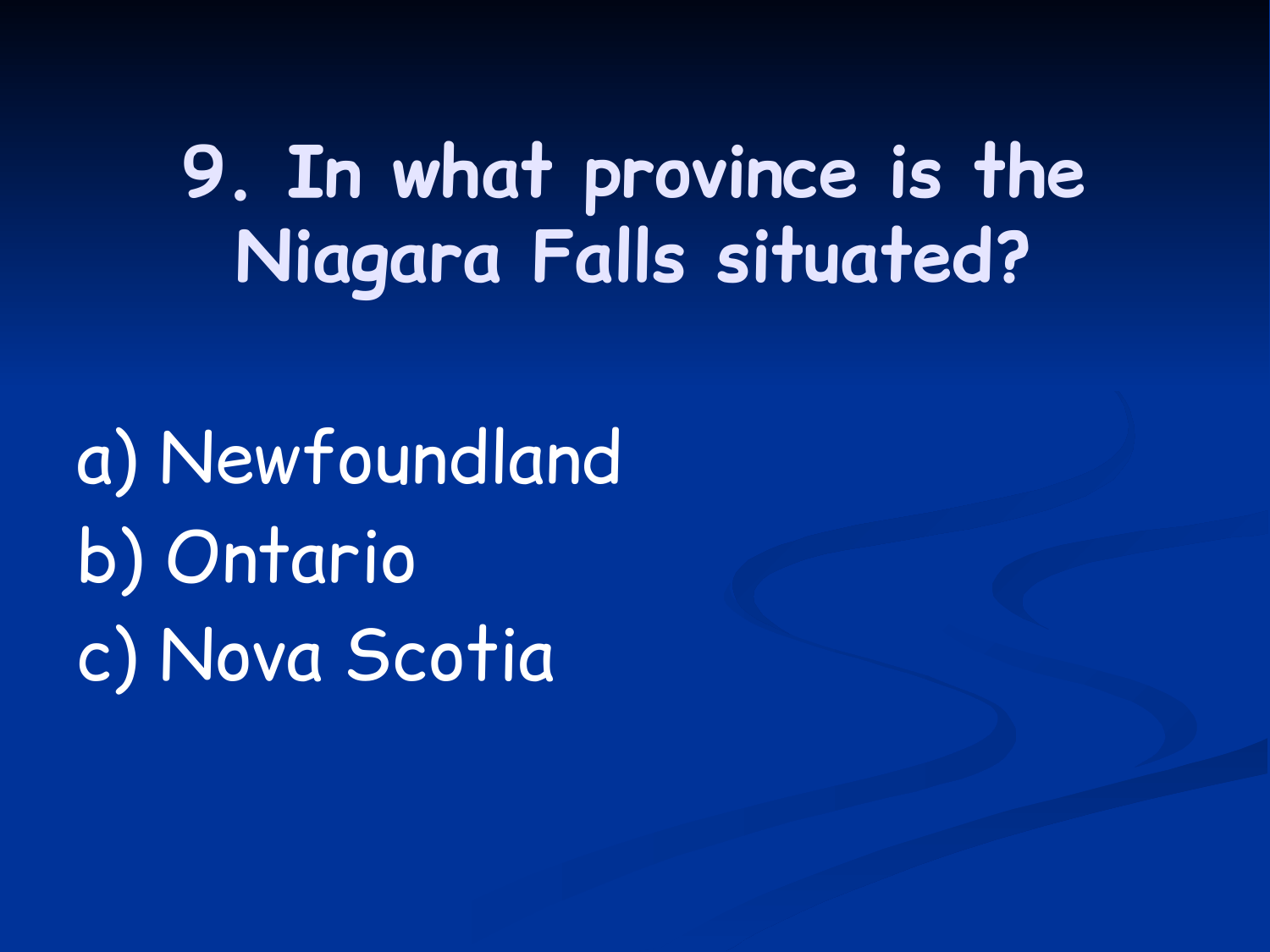

# 9. In what province is the Niagara Falls situated?
a) Newfoundland
b) Ontario
c) Nova Scotia